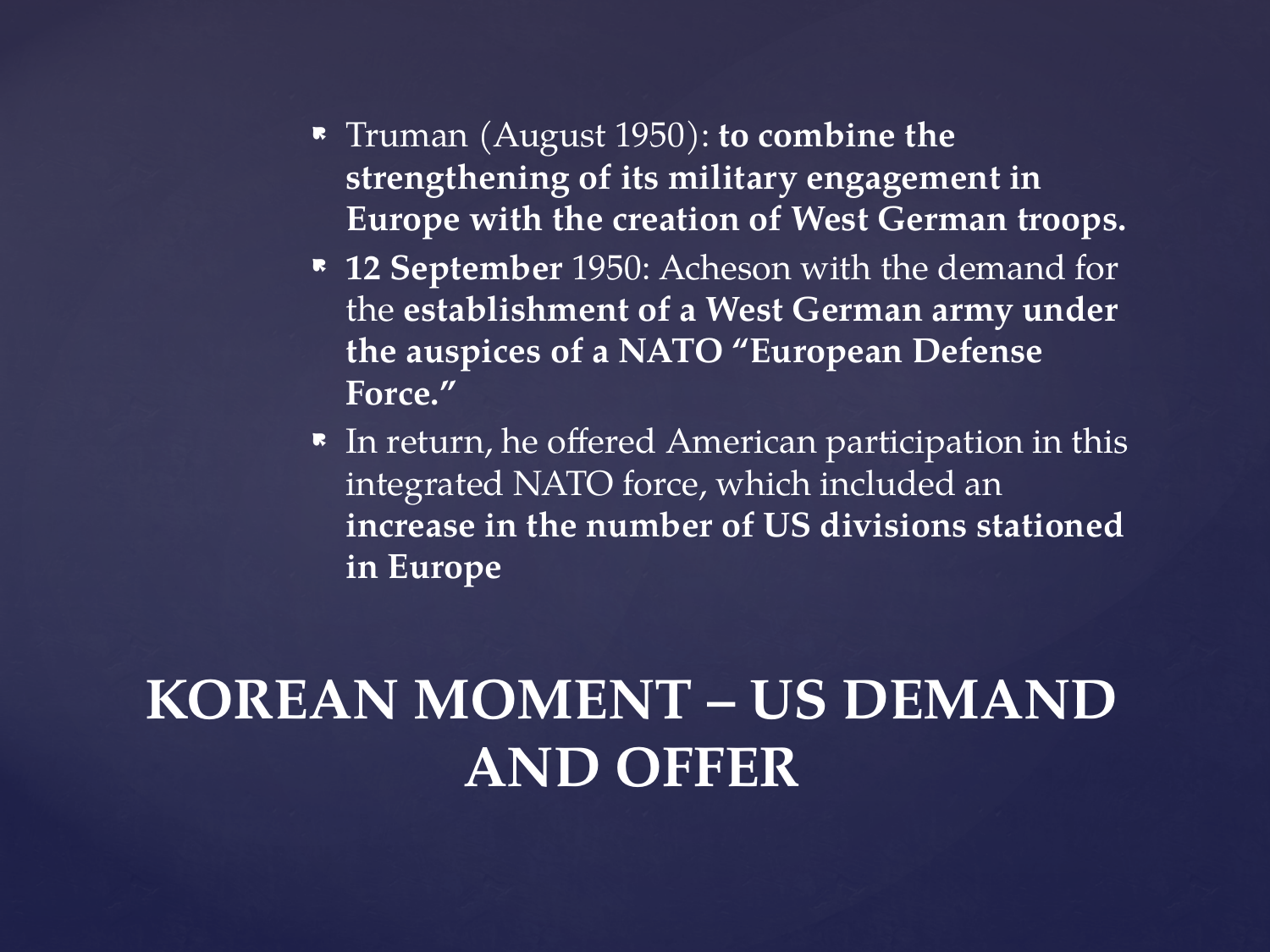

Truman (August 1950): to combine the strengthening of its military engagement in Europe with the creation of West German troops.
12 September 1950: Acheson with the demand for the establishment of a West German army under the auspices of a NATO “European Defense Force.”
In return, he offered American participation in this integrated NATO force, which included an increase in the number of US divisions stationed in Europe
# KOREAN MOMENT – US DEMAND AND OFFER